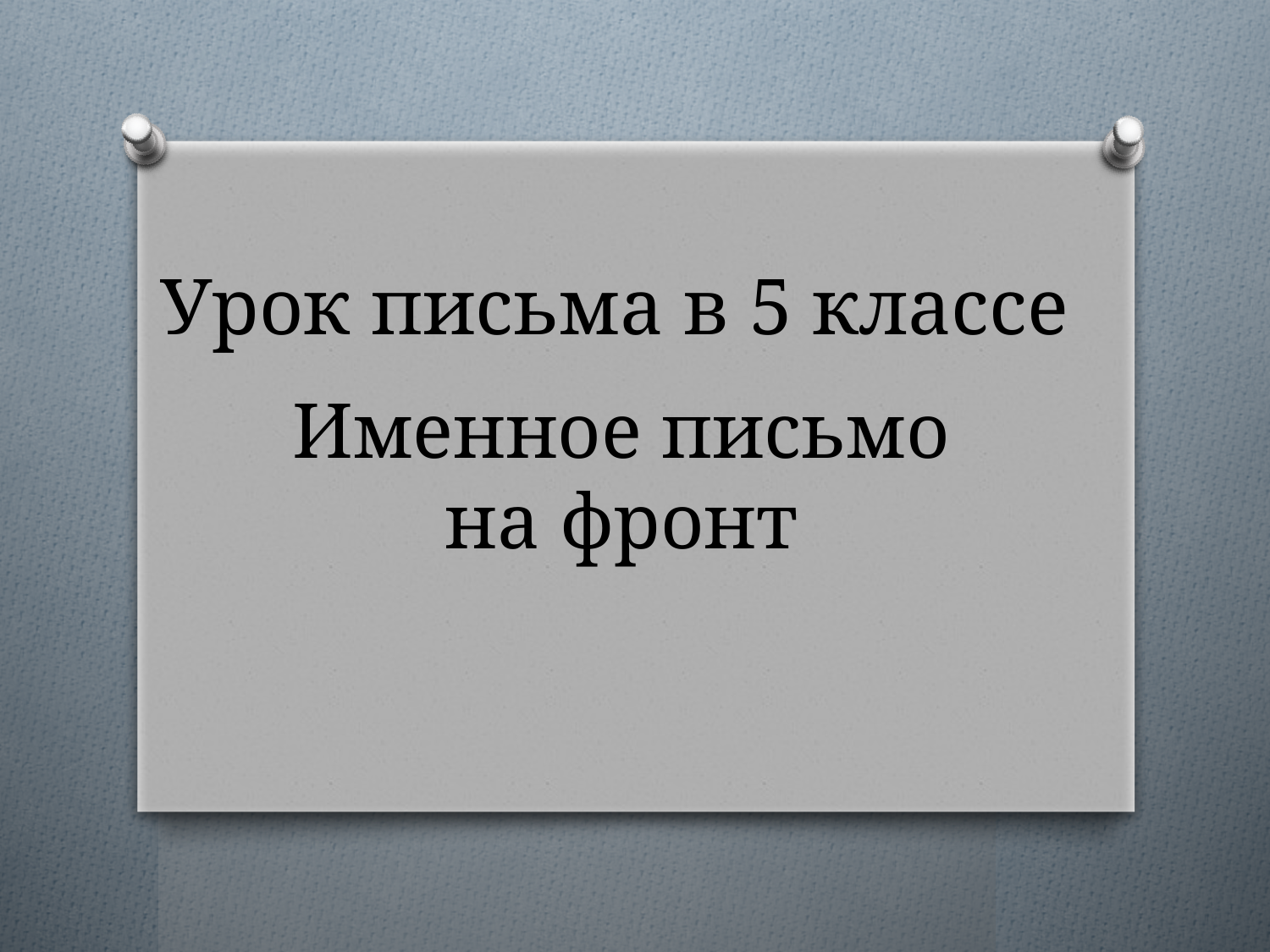

# Урок письма в 5 классе
Именное письмо на фронт